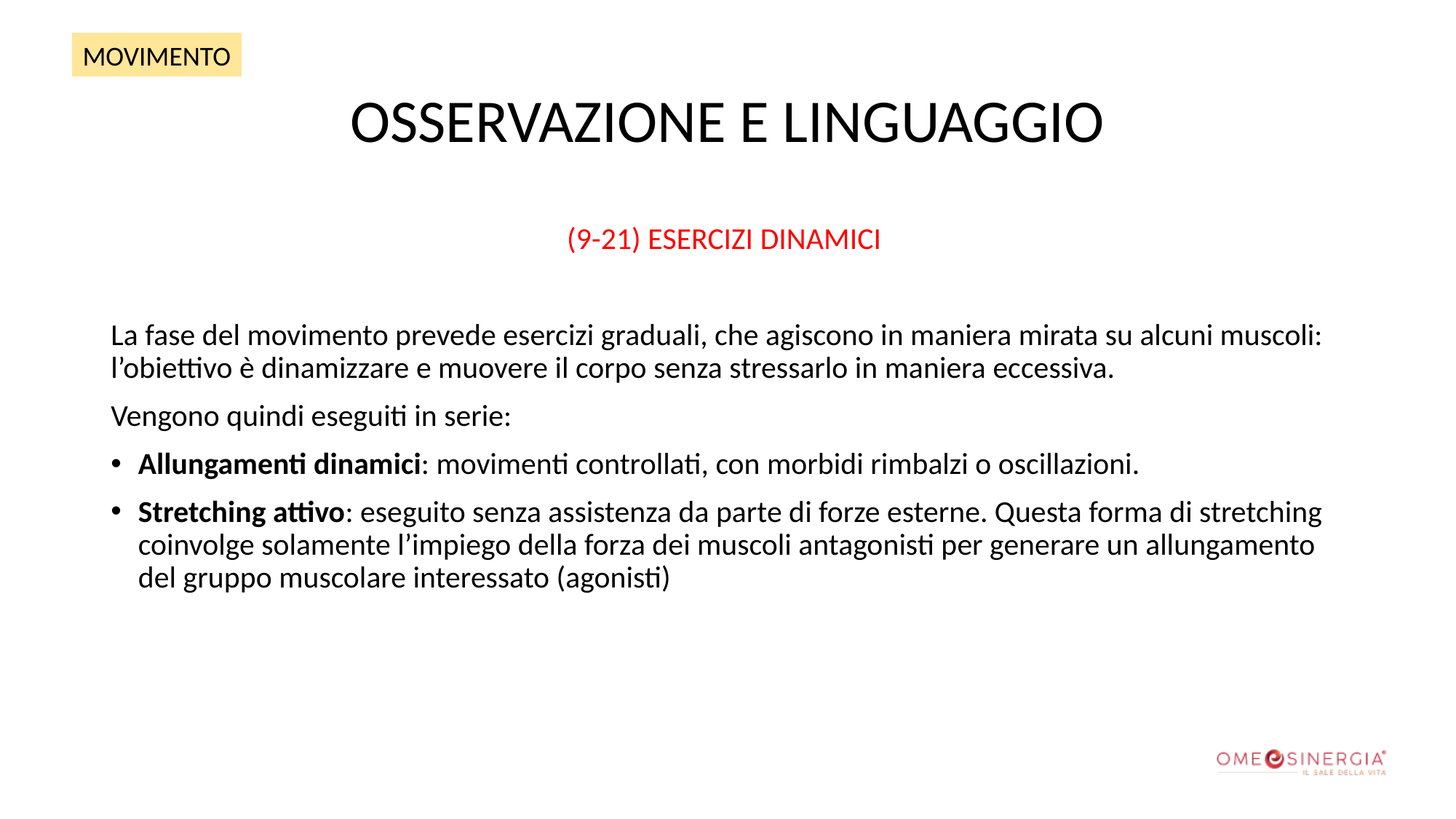

MOVIMENTO
# OSSERVAZIONE E LINGUAGGIO
(9-21) ESERCIZI DINAMICI

La fase del movimento prevede esercizi graduali, che agiscono in maniera mirata su alcuni muscoli: l’obiettivo è dinamizzare e muovere il corpo senza stressarlo in maniera eccessiva.
Vengono quindi eseguiti in serie:
Allungamenti dinamici: movimenti controllati, con morbidi rimbalzi o oscillazioni.
Stretching attivo: eseguito senza assistenza da parte di forze esterne. Questa forma di stretching coinvolge solamente l’impiego della forza dei muscoli antagonisti per generare un allungamento del gruppo muscolare interessato (agonisti)